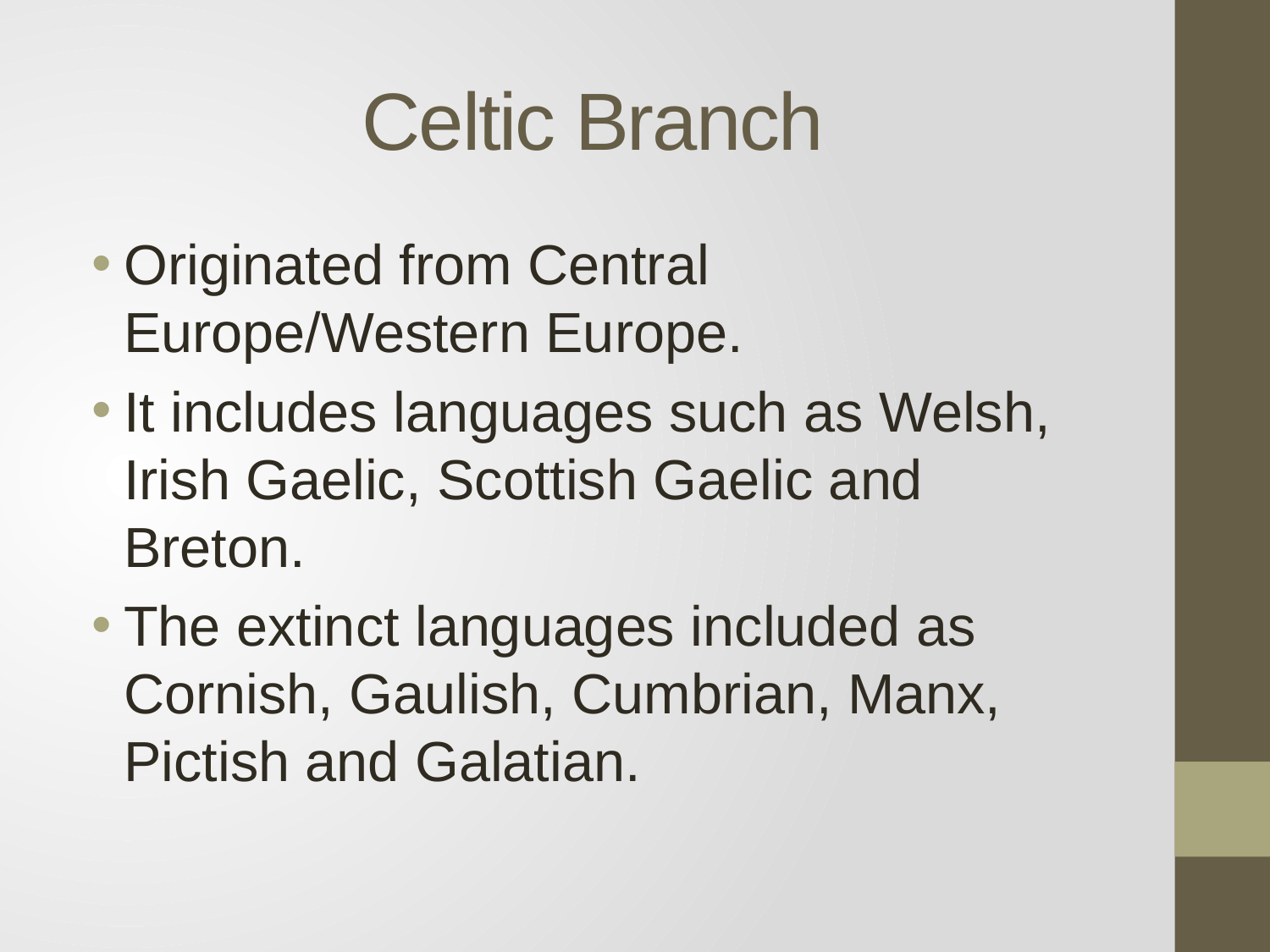

# Celtic Branch
Originated from Central Europe/Western Europe.
It includes languages such as Welsh, Irish Gaelic, Scottish Gaelic and Breton.
The extinct languages included as  Cornish, Gaulish, Cumbrian, Manx, Pictish and Galatian.